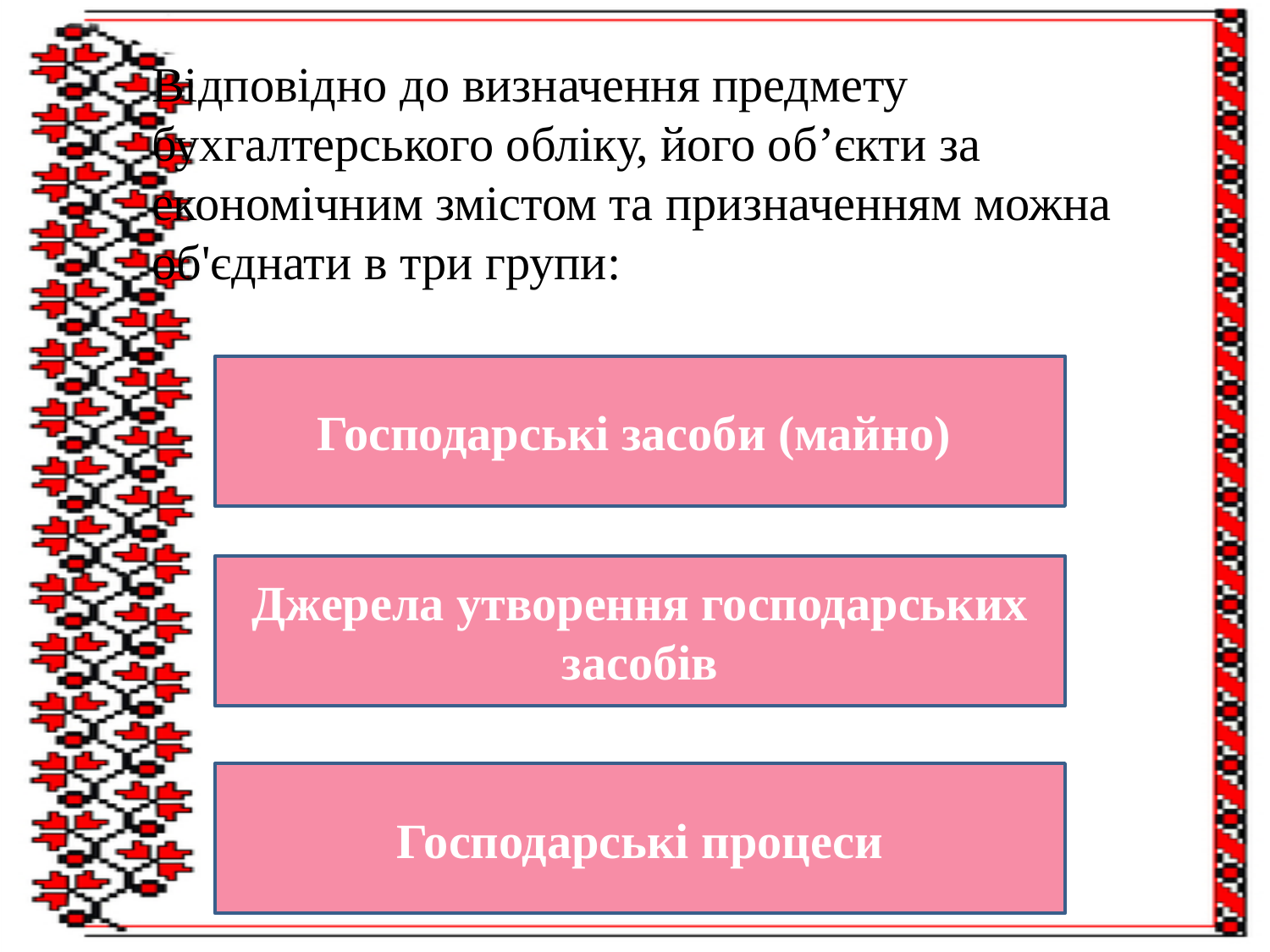

# Відповідно до визначення предмету бухгалтерського обліку, його об’єкти за економічним змістом та призначенням можна об'єднати в три групи:
Господарські засоби (майно)
Джерела утворення господарських засобів
Господарські процеси